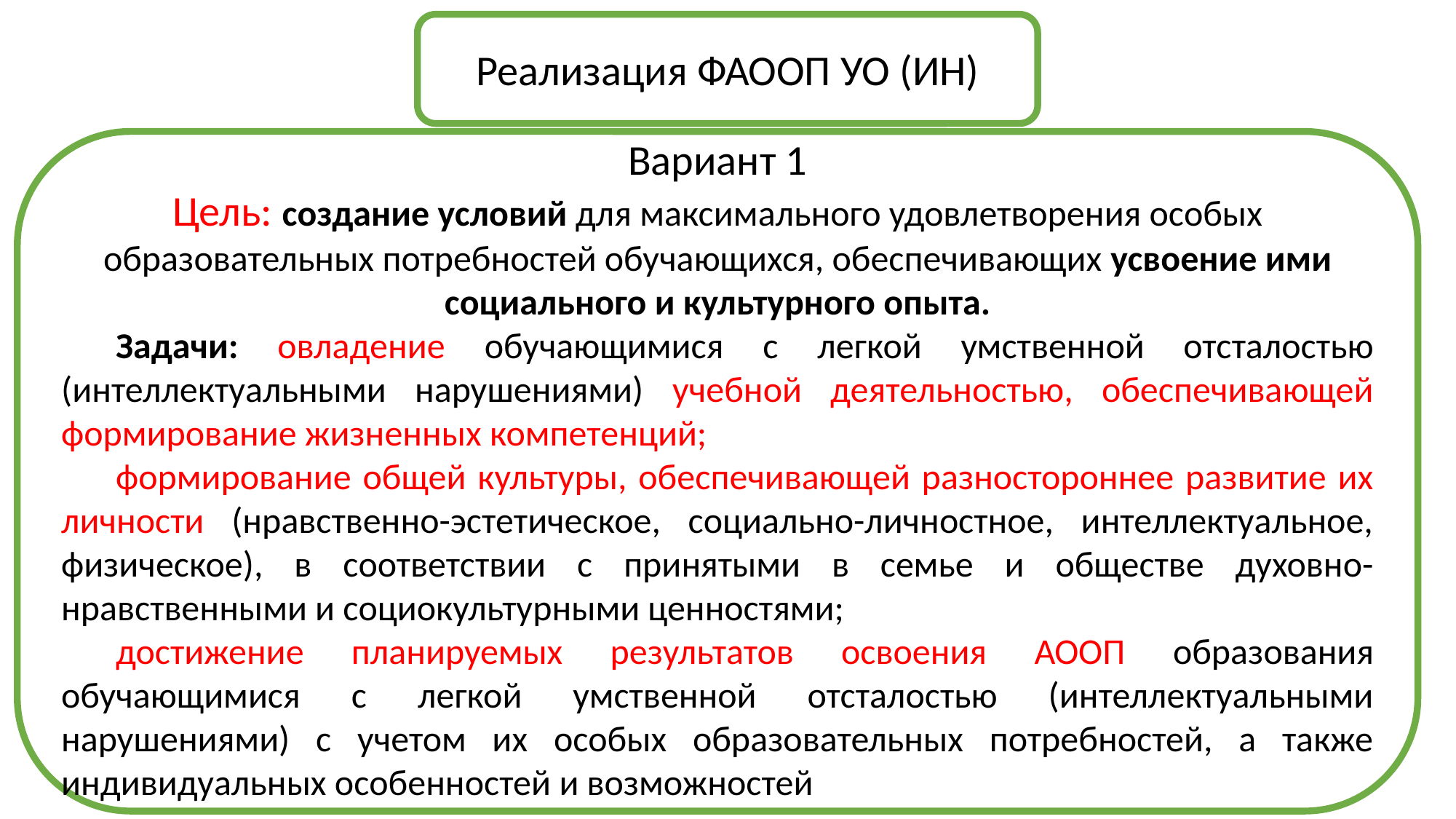

Реализация ФАООП УО (ИН)

Вариант 1
Цель: создание условий для максимального удовлетворения особых образовательных потребностей обучающихся, обеспечивающих усвоение ими социального и культурного опыта.
Задачи: овладение обучающимися с легкой умственной отсталостью (интеллектуальными нарушениями) учебной деятельностью, обеспечивающей формирование жизненных компетенций;
формирование общей культуры, обеспечивающей разностороннее развитие их личности (нравственно-эстетическое, социально-личностное, интеллектуальное, физическое), в соответствии с принятыми в семье и обществе духовно-нравственными и социокультурными ценностями;
достижение планируемых результатов освоения АООП образования обучающимися с легкой умственной отсталостью (интеллектуальными нарушениями) с учетом их особых образовательных потребностей, а также индивидуальных особенностей и возможностей